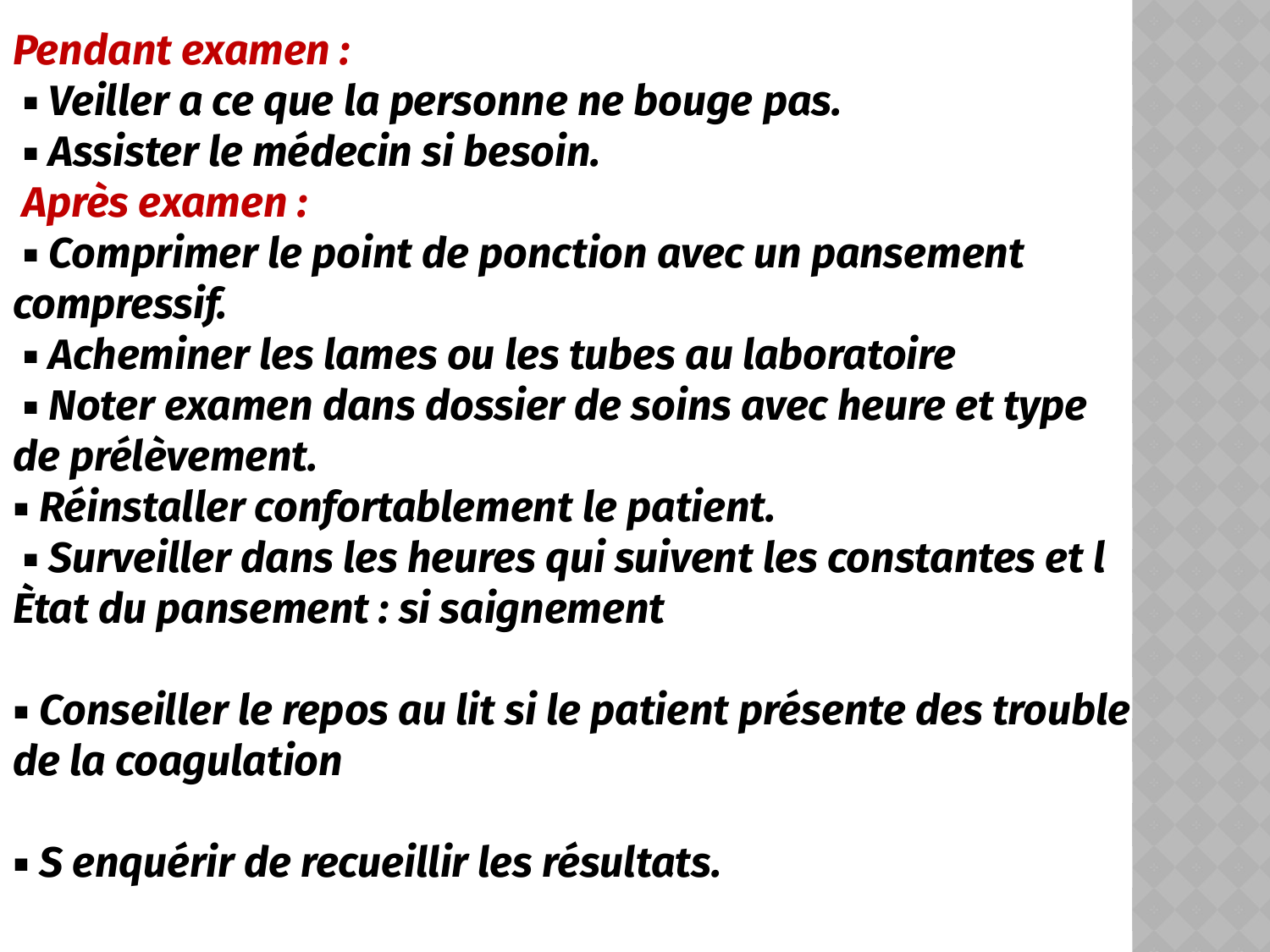

Pendant examen :
 ▪ Veiller a ce que la personne ne bouge pas.
 ▪ Assister le médecin si besoin.
 Après examen :
 ▪ Comprimer le point de ponction avec un pansement compressif.
 ▪ Acheminer les lames ou les tubes au laboratoire
 ▪ Noter examen dans dossier de soins avec heure et type de prélèvement.
▪ Réinstaller confortablement le patient.
 ▪ Surveiller dans les heures qui suivent les constantes et l Ètat du pansement : si saignement

▪ Conseiller le repos au lit si le patient présente des trouble de la coagulation

▪ S enquérir de recueillir les résultats.